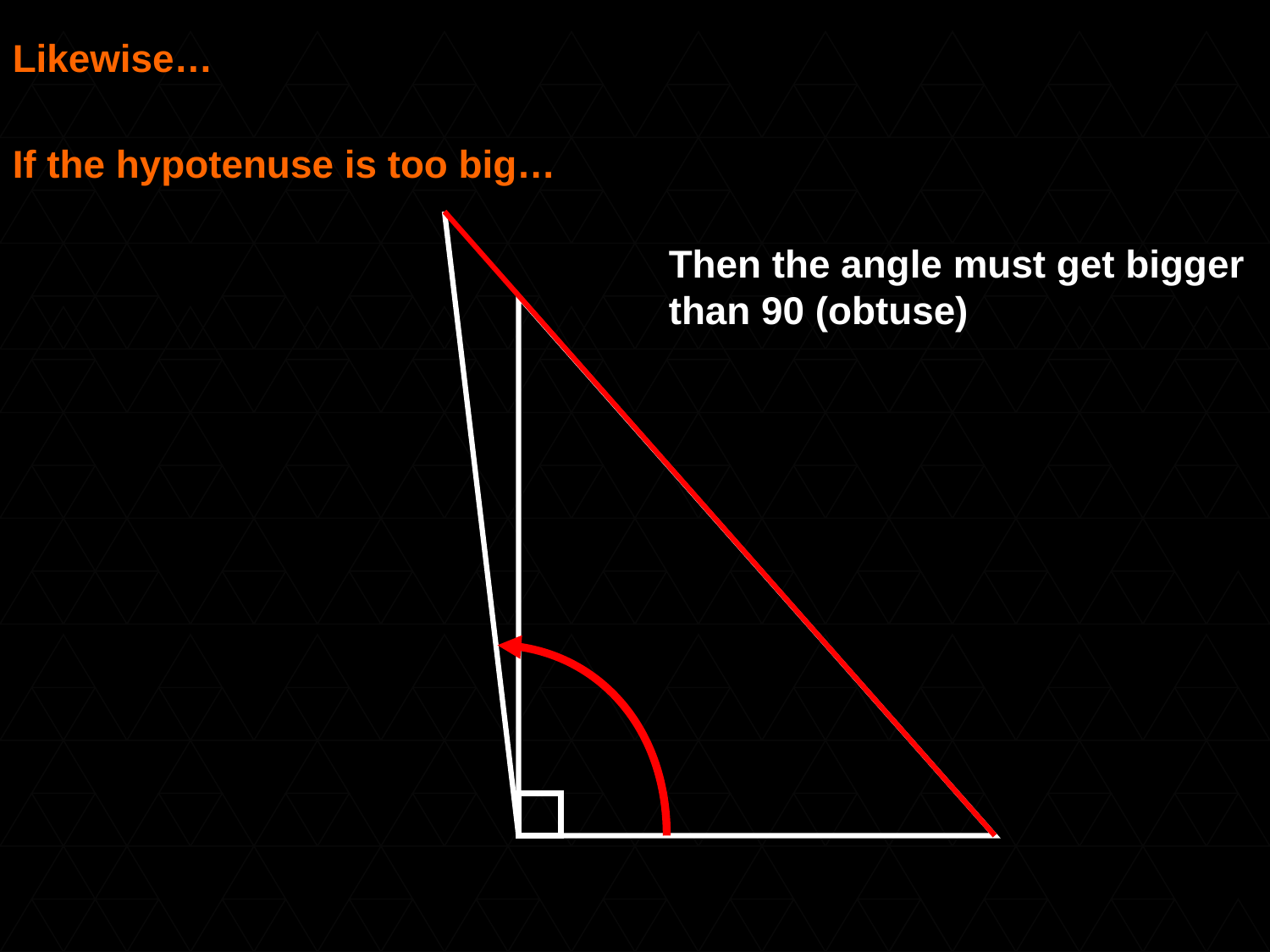

Likewise…
If the hypotenuse is too big…

Then the angle must get bigger than 90 (obtuse)